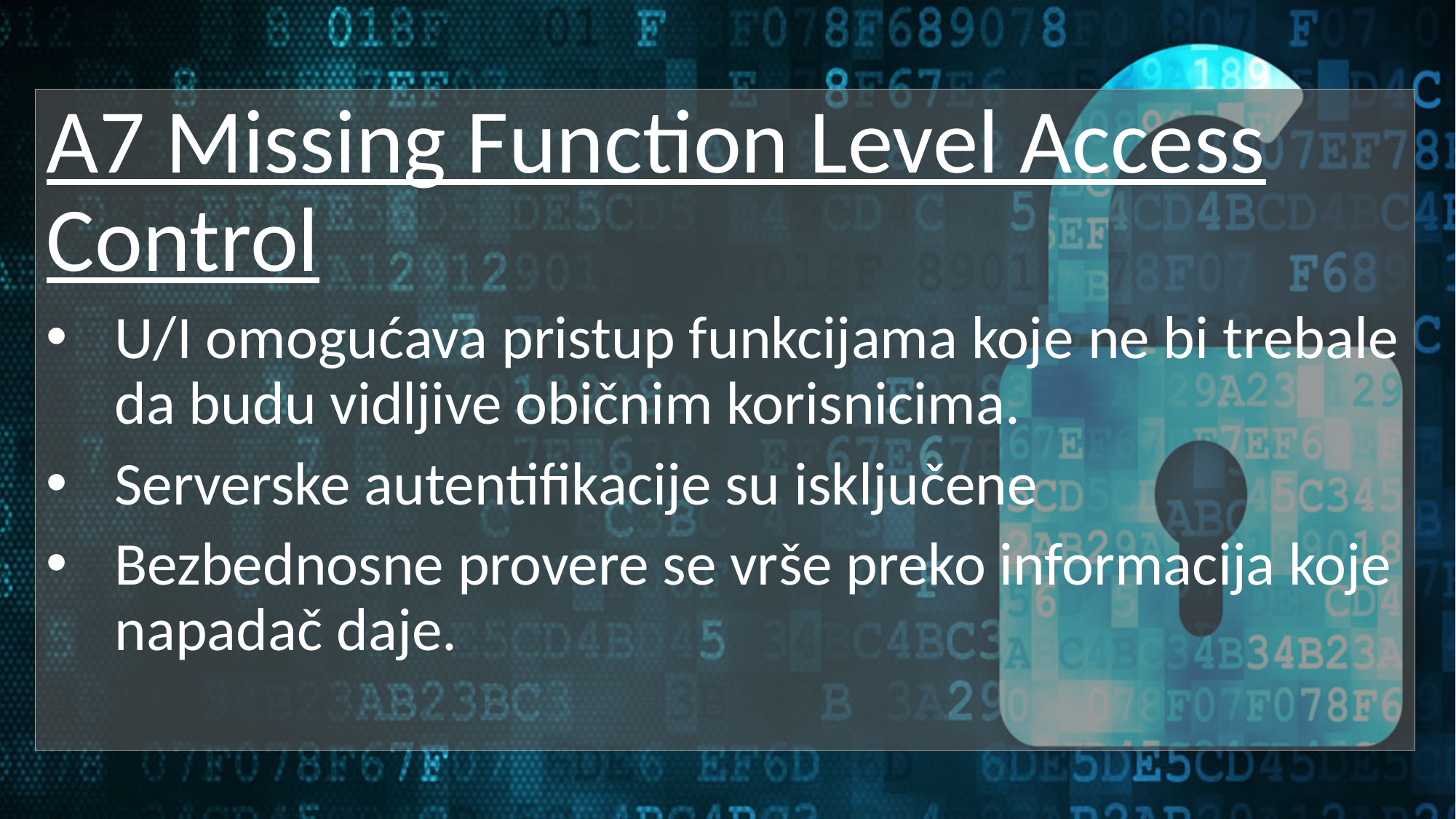

A7 Missing Function Level Access Control
U/I omogućava pristup funkcijama koje ne bi trebale da budu vidljive običnim korisnicima.
Serverske autentifikacije su isključene
Bezbednosne provere se vrše preko informacija koje napadač daje.